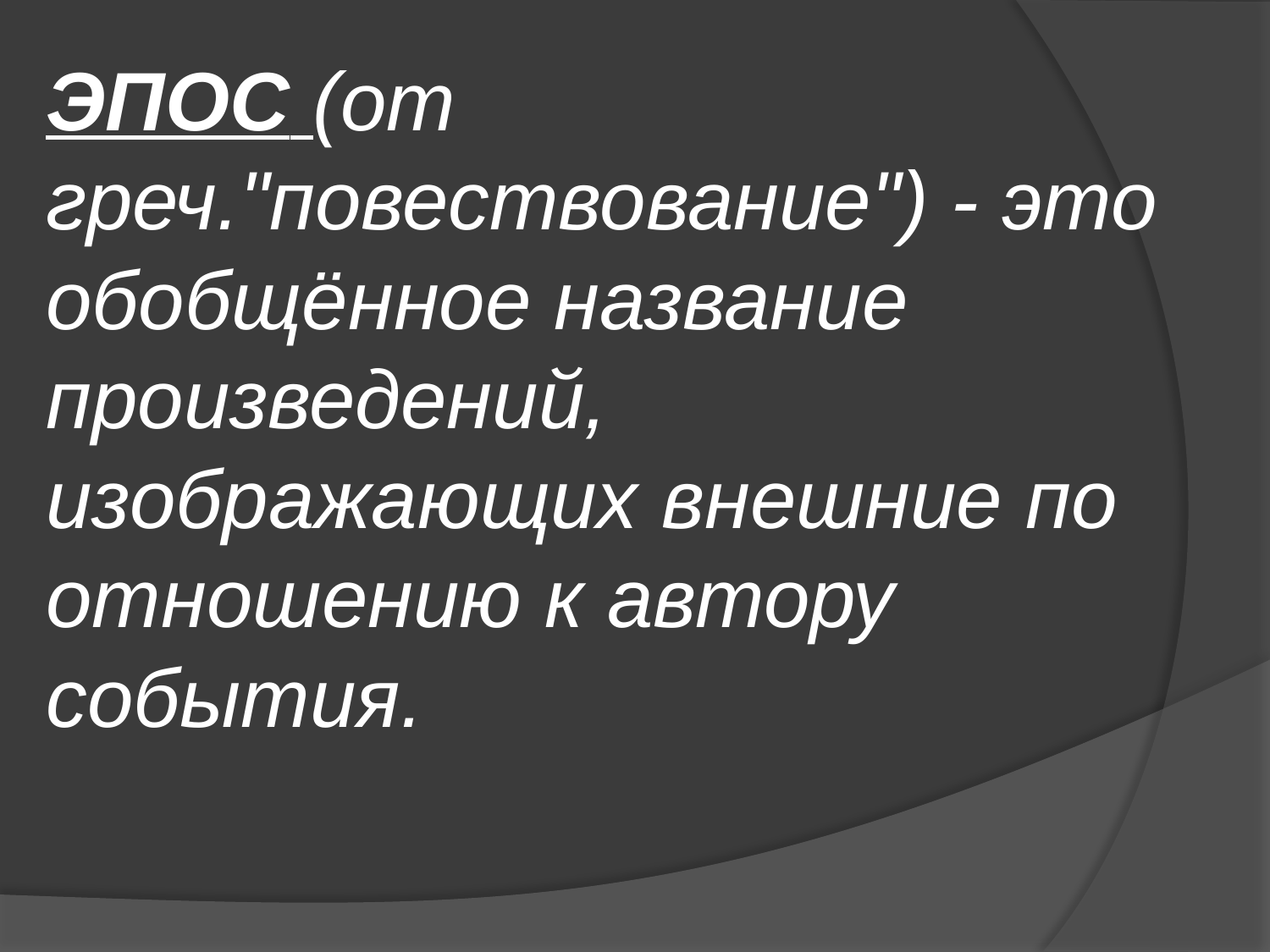

# ЭПОС (от греч."повествование") - это обобщённое название произведений, изображающих внешние по отношению к автору события.